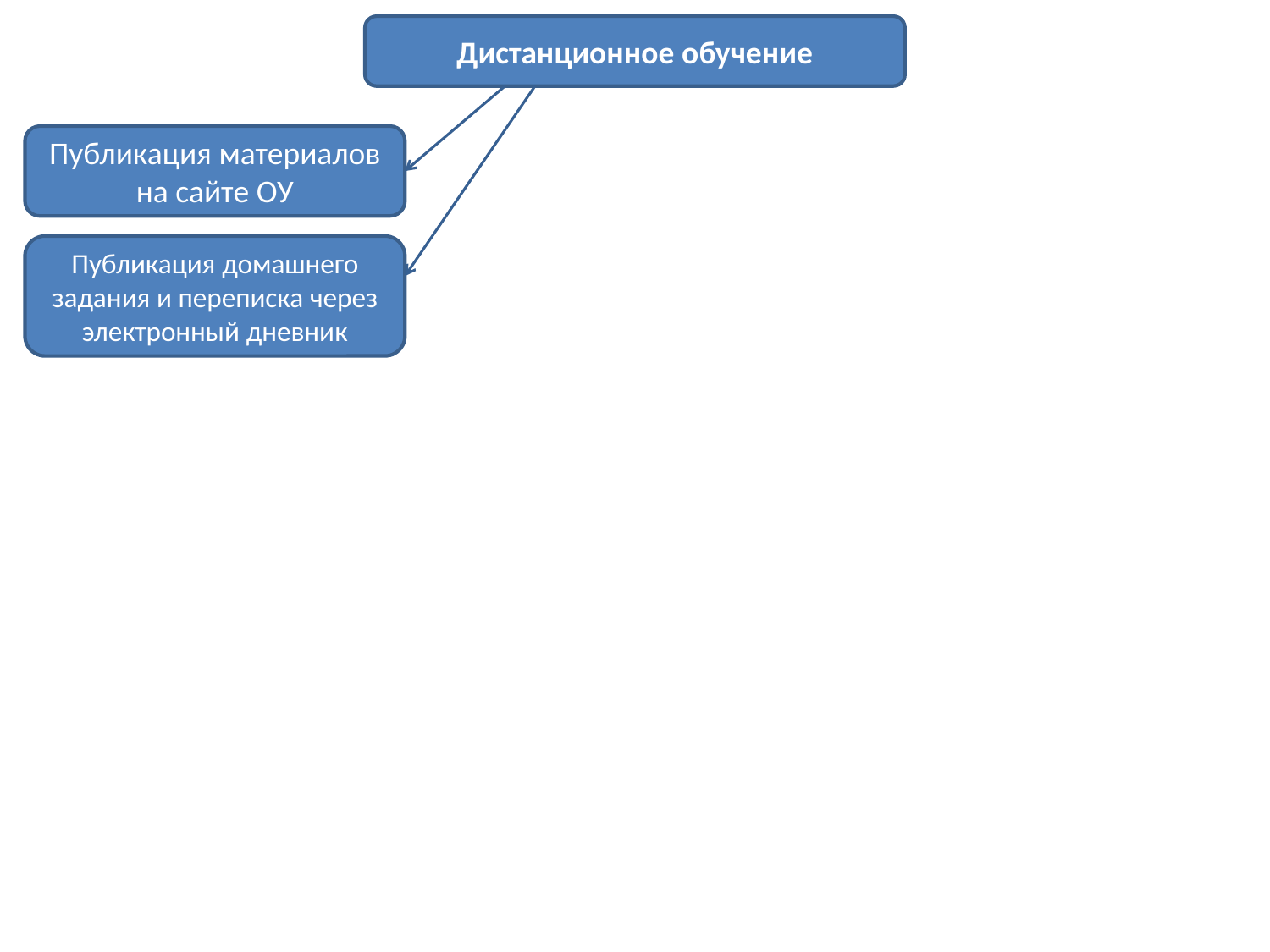

Дистанционное обучение
Публикация материалов на сайте ОУ
Публикация домашнего задания и переписка через электронный дневник